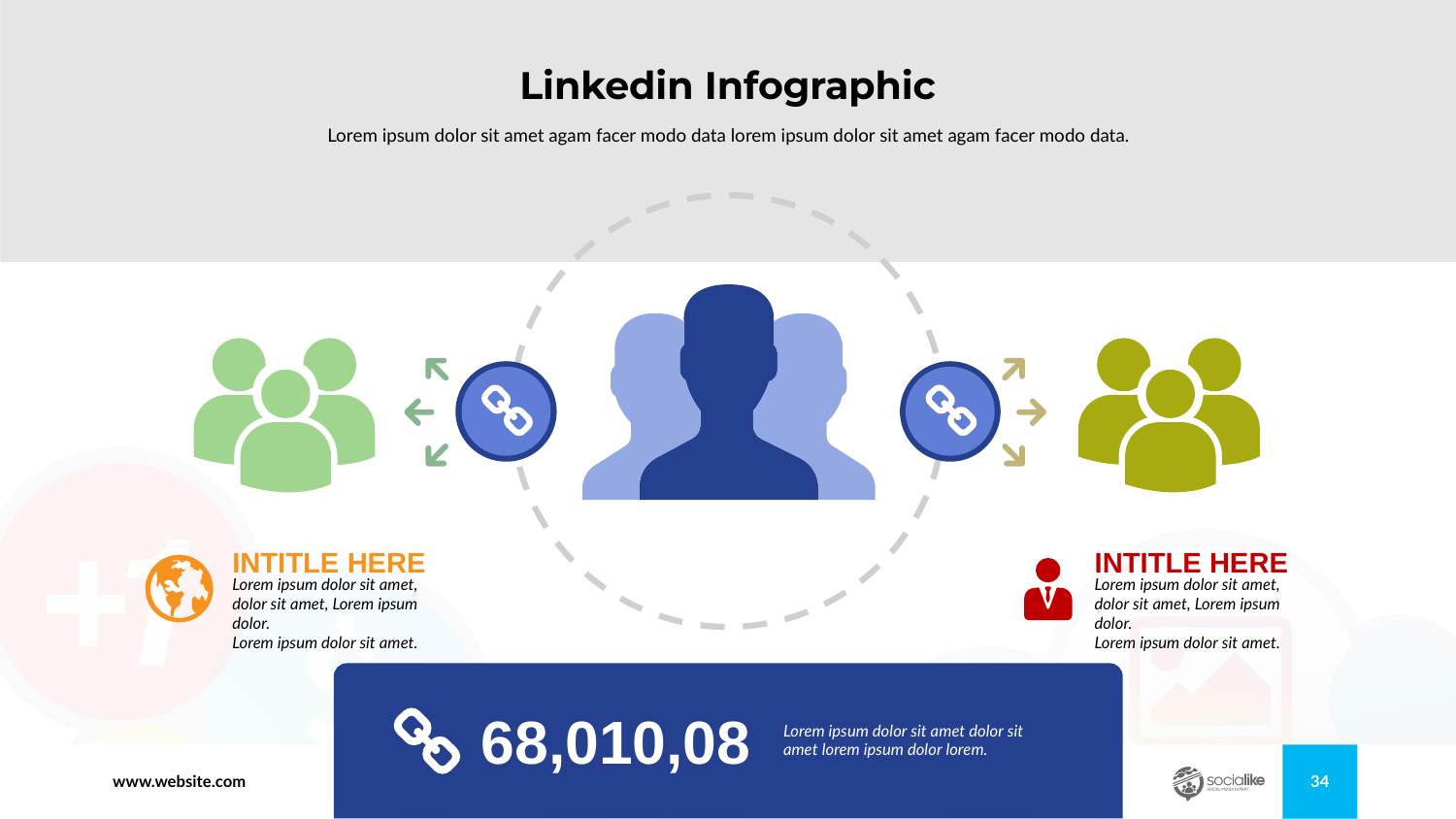

# Linkedin Infographic
Lorem ipsum dolor sit amet agam facer modo data lorem ipsum dolor sit amet agam facer modo data.

INTITLE HERE
INTITLE HERE

Lorem ipsum dolor sit amet,
dolor sit amet, Lorem ipsum dolor.
Lorem ipsum dolor sit amet.
Lorem ipsum dolor sit amet,
dolor sit amet, Lorem ipsum dolor.
Lorem ipsum dolor sit amet.

68,010,08

Lorem ipsum dolor sit amet dolor sit
amet lorem ipsum dolor lorem.
34
www.website.com